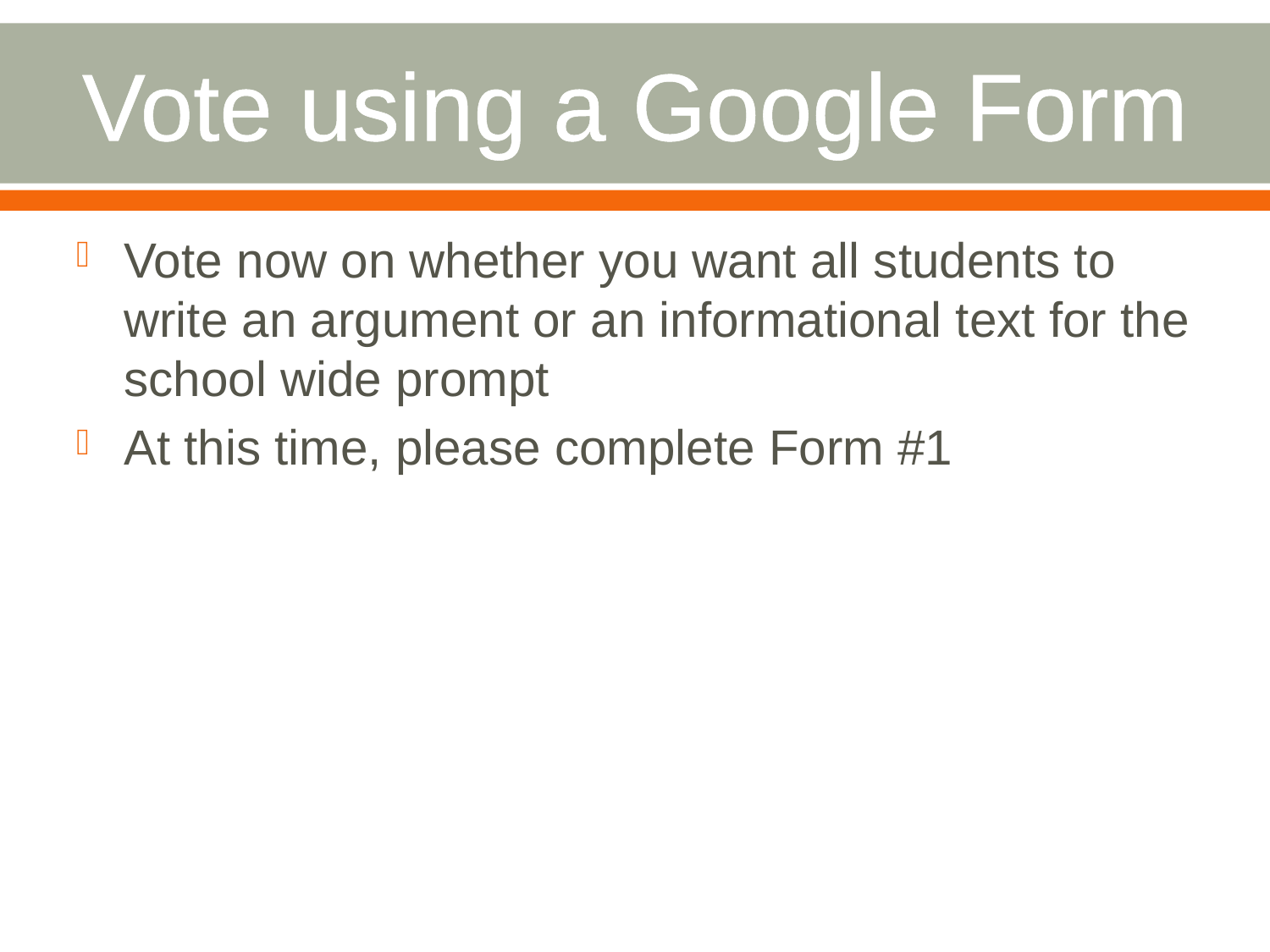

# Vote using a Google Form
Vote now on whether you want all students to write an argument or an informational text for the school wide prompt
At this time, please complete Form #1